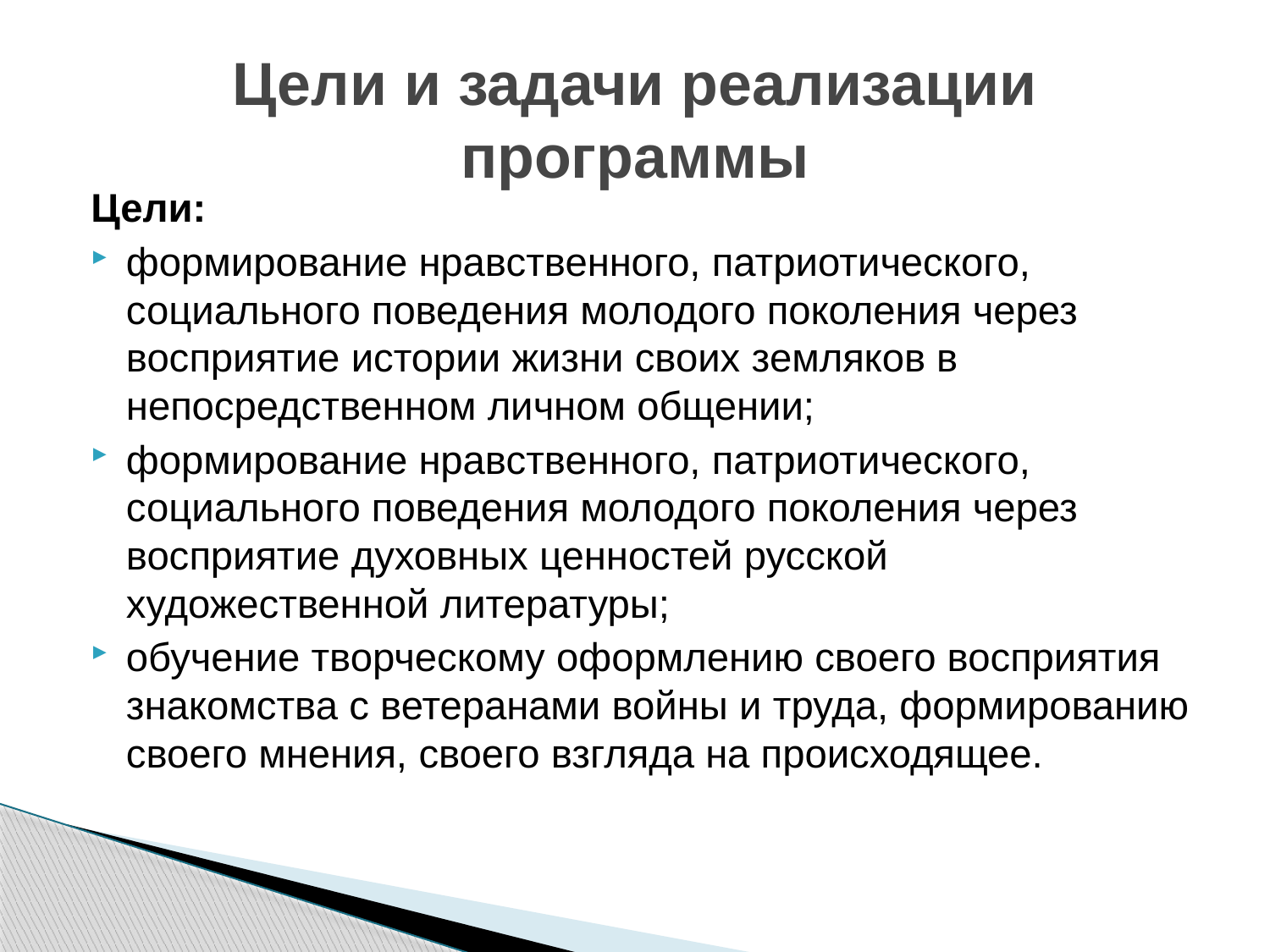

# Цели и задачи реализации программы
Цели:
формирование нравственного, патриотического, социального поведения молодого поколения через восприятие истории жизни своих земляков в непосредственном личном общении;
формирование нравственного, патриотического, социального поведения молодого поколения через восприятие духовных ценностей русской художественной литературы;
обучение творческому оформлению своего восприятия знакомства с ветеранами войны и труда, формированию своего мнения, своего взгляда на происходящее.